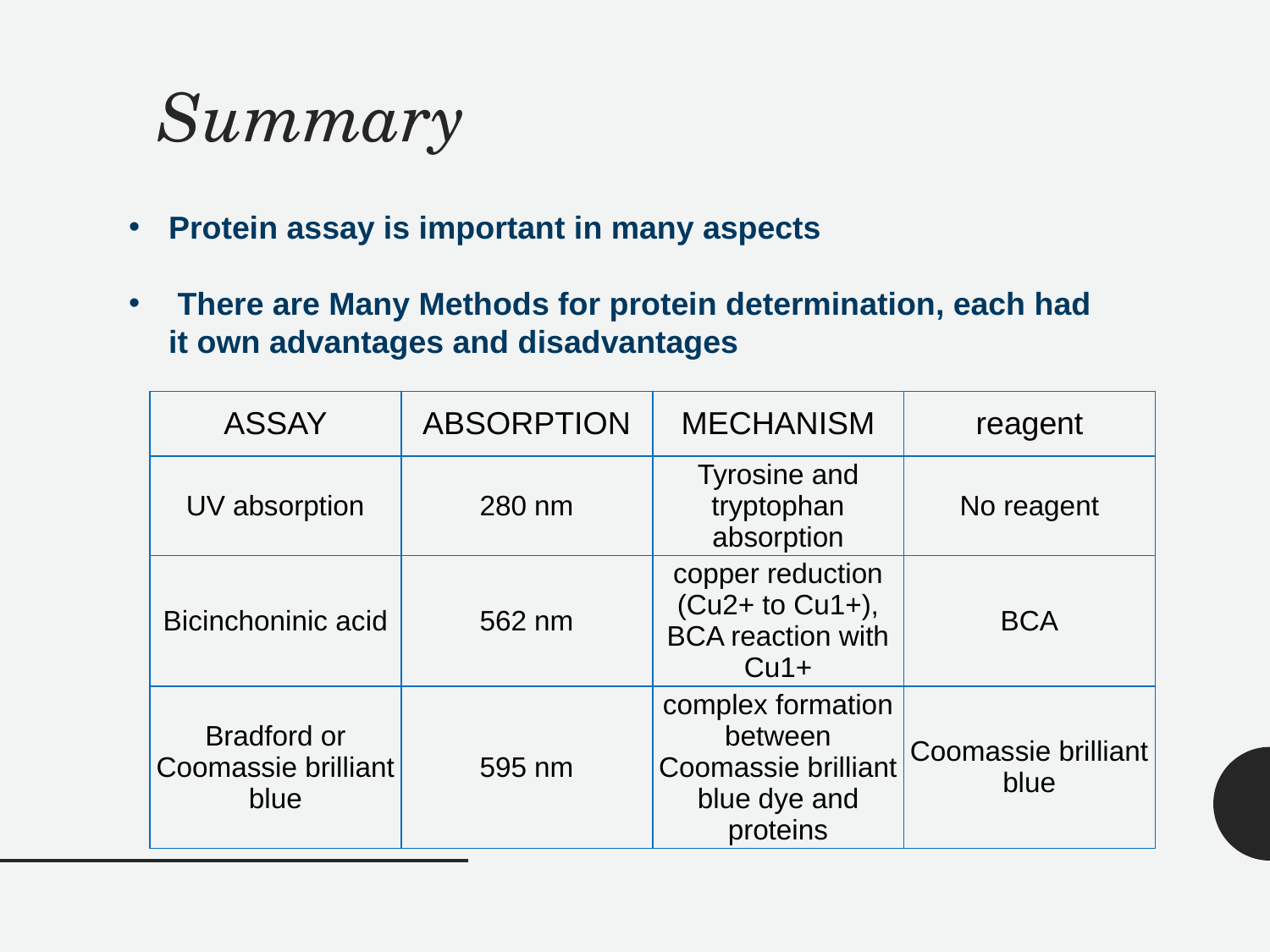

# Summary
Protein assay is important in many aspects

 There are Many Methods for protein determination, each had it own advantages and disadvantages

| ASSAY | ABSORPTION | MECHANISM | reagent |
| --- | --- | --- | --- |
| UV absorption | 280 nm | Tyrosine and tryptophan absorption | No reagent |
| Bicinchoninic acid | 562 nm | copper reduction (Cu2+ to Cu1+), BCA reaction with Cu1+ | BCA |
| Bradford or Coomassie brilliant blue | 595 nm | complex formation between Coomassie brilliant blue dye and proteins | Coomassie brilliant blue |